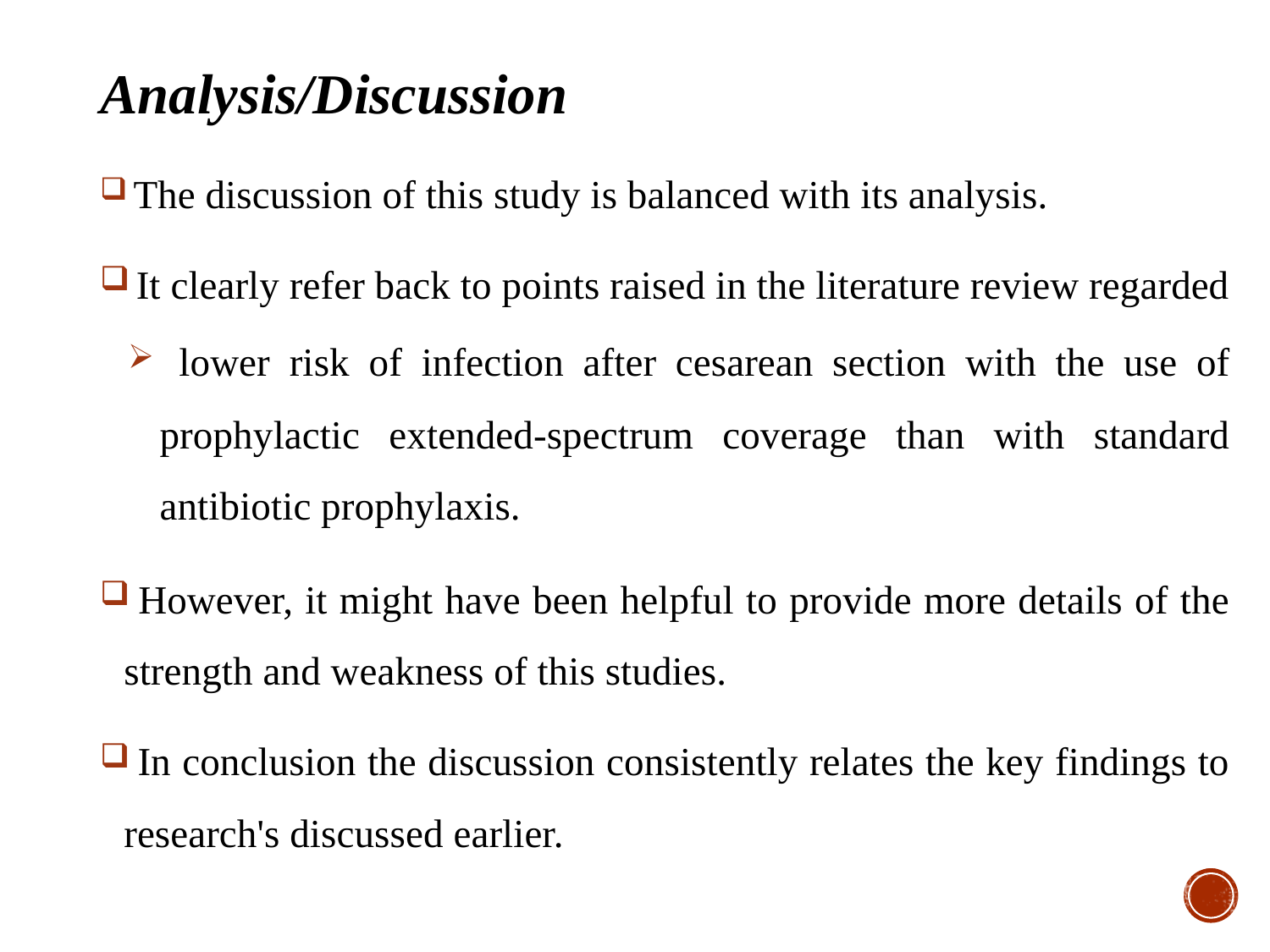

# Analysis/Discussion
 The discussion of this study is balanced with its analysis.
 It clearly refer back to points raised in the literature review regarded
 lower risk of infection after cesarean section with the use of prophylactic extended-spectrum coverage than with standard antibiotic prophylaxis.
 However, it might have been helpful to provide more details of the strength and weakness of this studies.
 In conclusion the discussion consistently relates the key findings to research's discussed earlier.
15